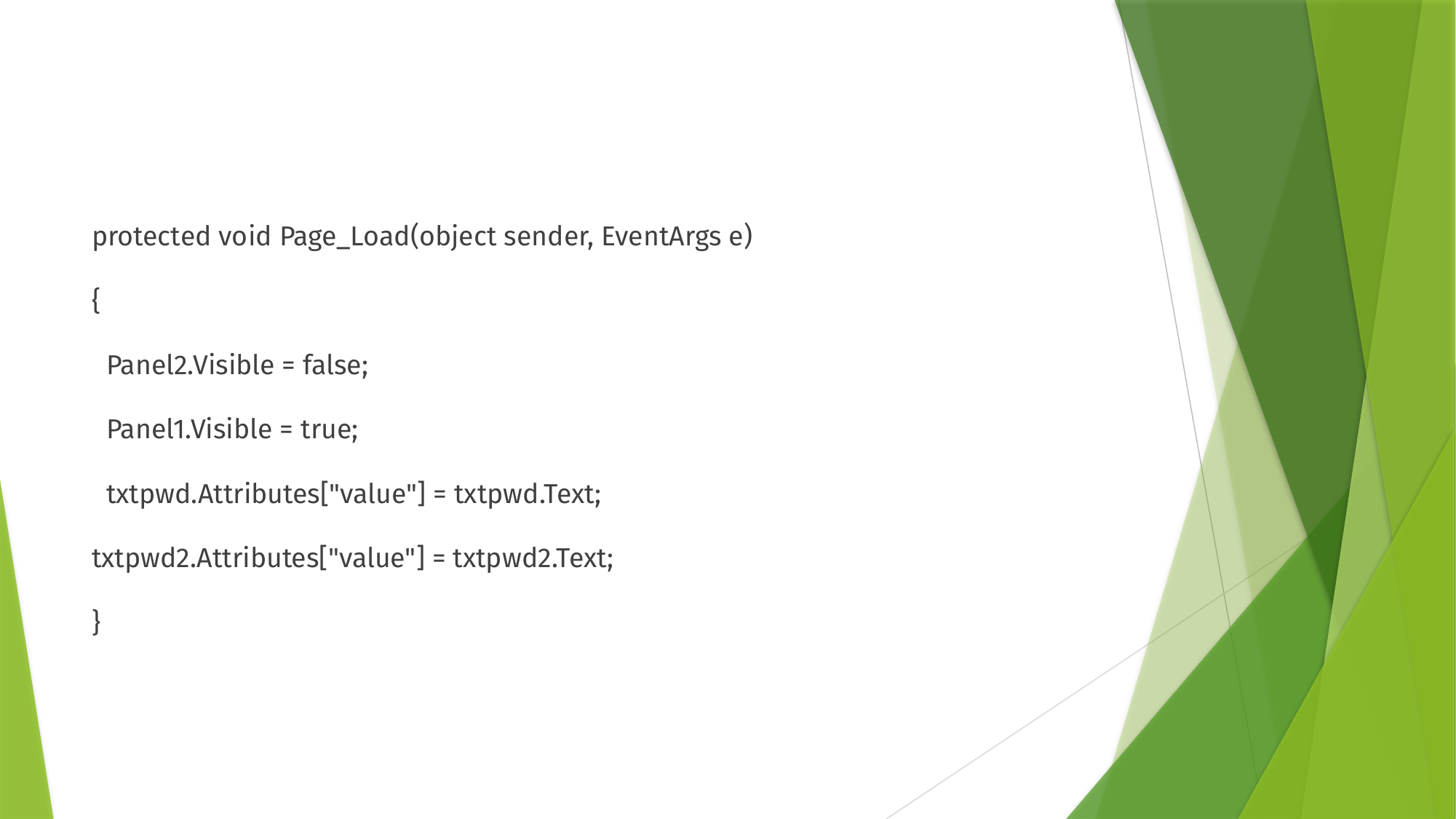

#
protected void Page_Load(object sender, EventArgs e)
{
  Panel2.Visible = false;
  Panel1.Visible = true;
  txtpwd.Attributes["value"] = txtpwd.Text;
txtpwd2.Attributes["value"] = txtpwd2.Text;
}